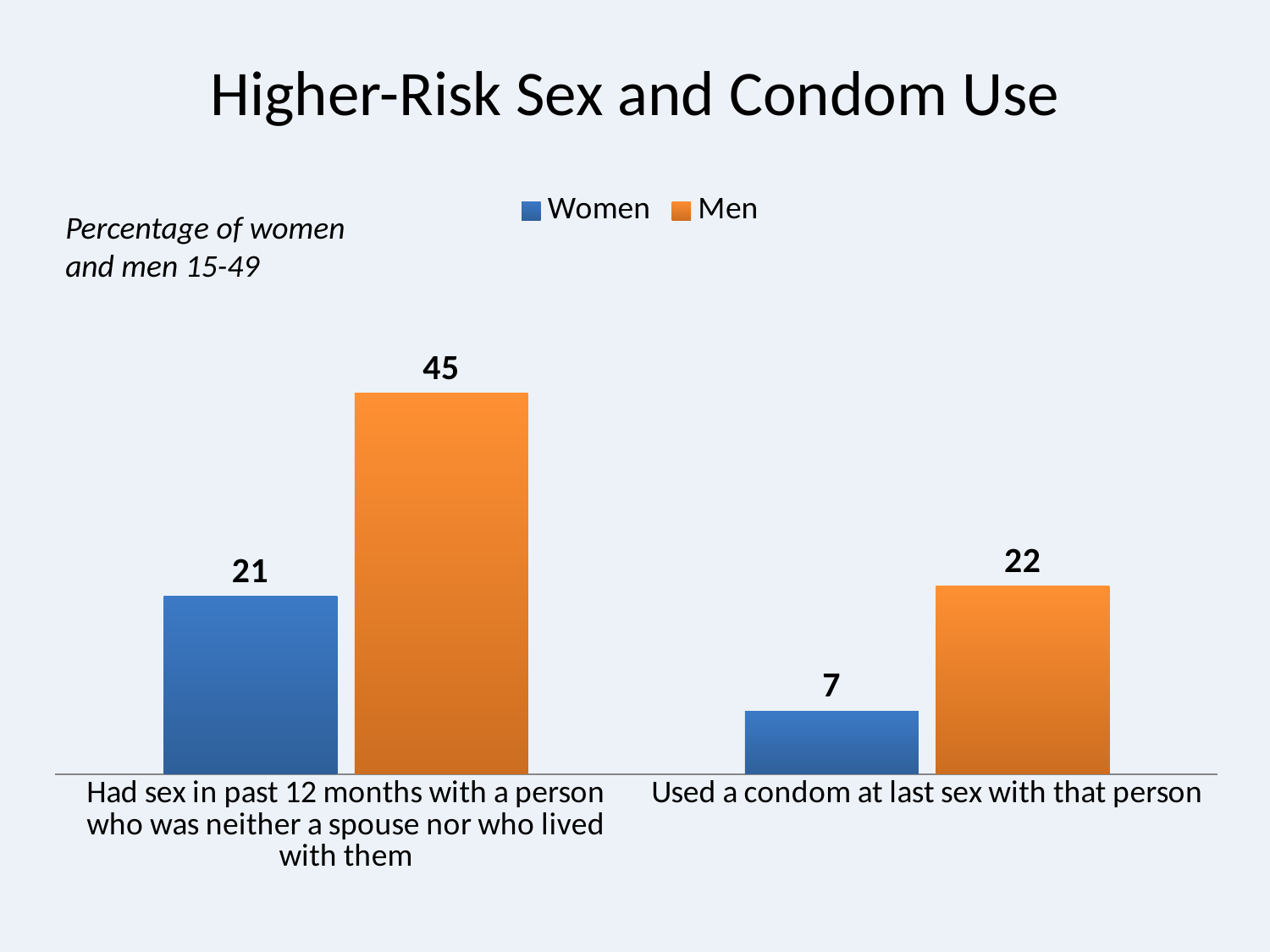

# Higher-Risk Sex and Condom Use

### Chart

| Category | Women | Men |
|---|---|---|
| Had sex in past 12 months with a person who was neither a spouse nor who lived with them | 20.9 | 44.8 |
| Used a condom at last sex with that person | 7.4 | 22.1 |
Percentage of women and men 15-49